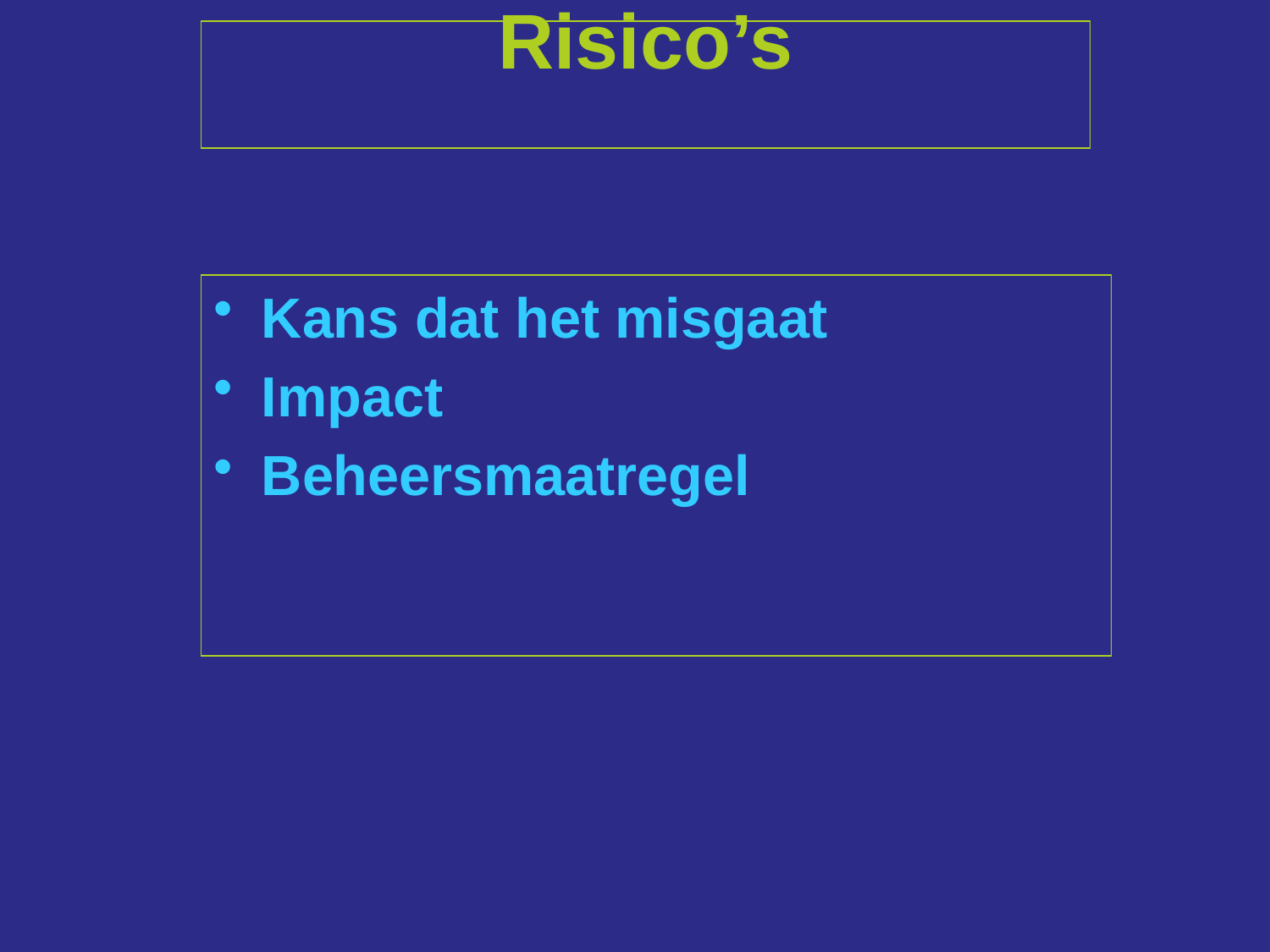

# Risico’s
Kans dat het misgaat
Impact
Beheersmaatregel